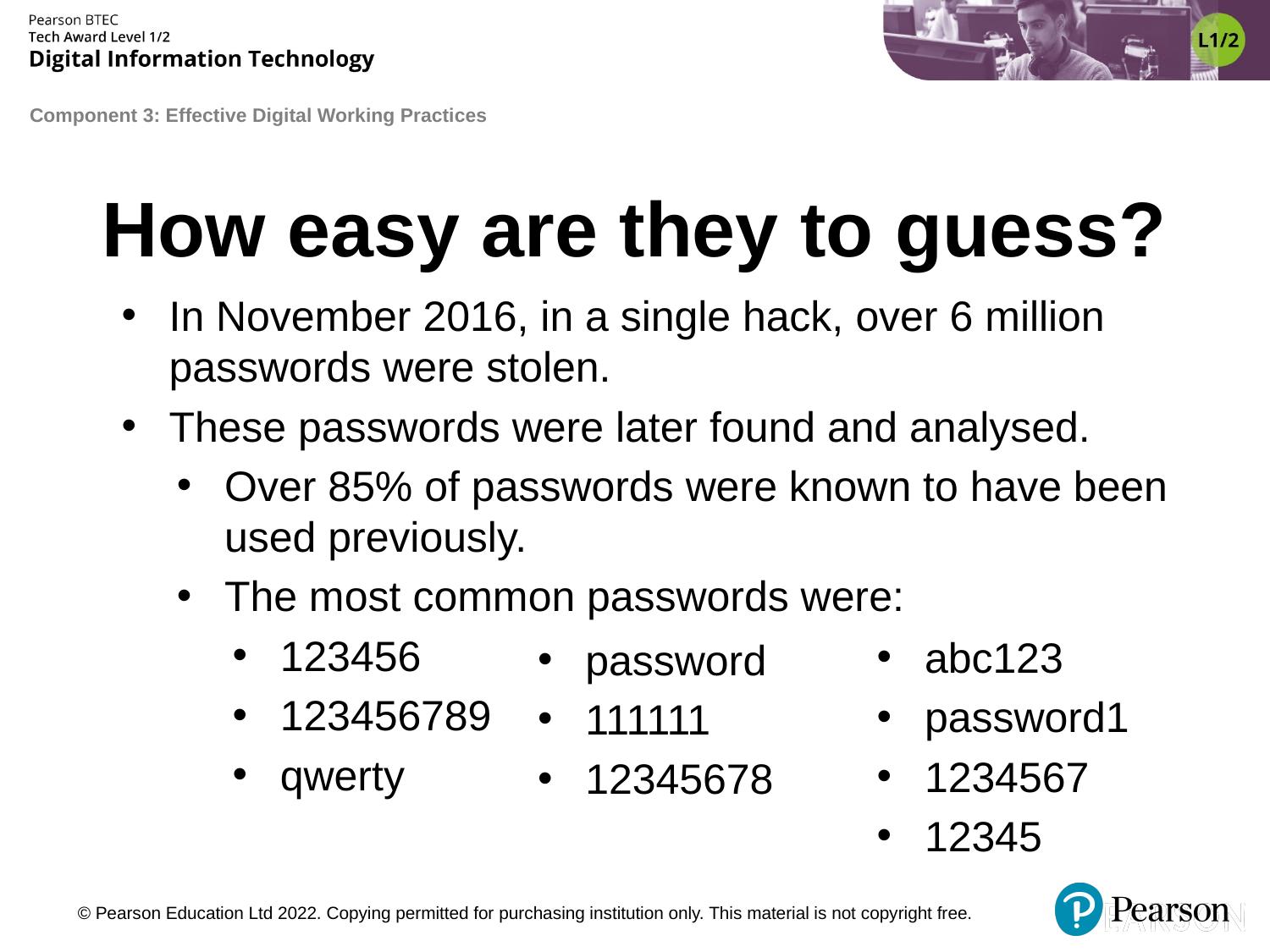

# How easy are they to guess?
In November 2016, in a single hack, over 6 million passwords were stolen.
These passwords were later found and analysed.
Over 85% of passwords were known to have been used previously.
The most common passwords were:
123456
123456789
qwerty
abc123
password1
1234567
12345
password
111111
12345678
© Pearson Education Ltd 2022. Copying permitted for purchasing institution only. This material is not copyright free.